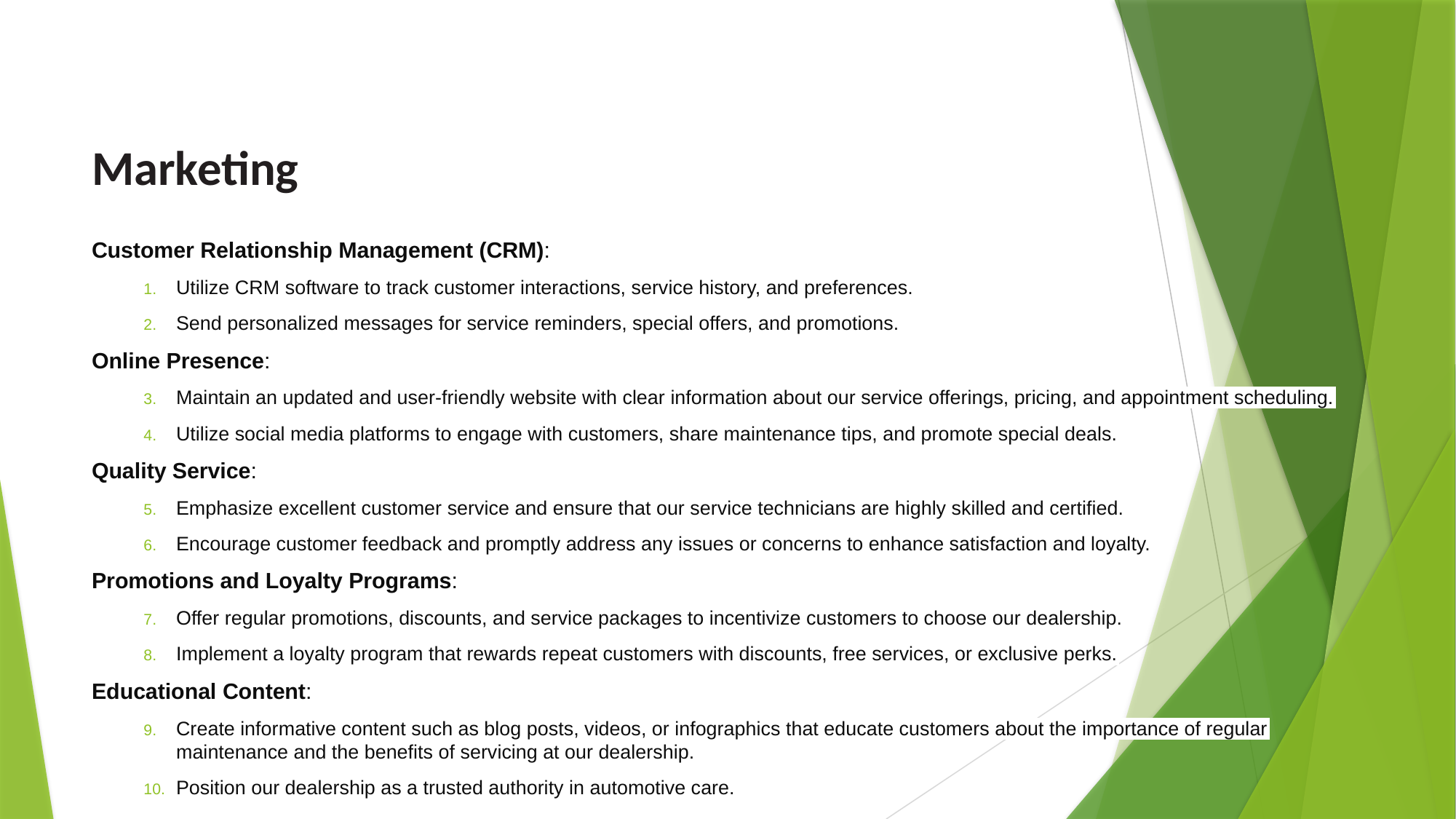

# Marketing
Customer Relationship Management (CRM):
Utilize CRM software to track customer interactions, service history, and preferences.
Send personalized messages for service reminders, special offers, and promotions.
Online Presence:
Maintain an updated and user-friendly website with clear information about our service offerings, pricing, and appointment scheduling.
Utilize social media platforms to engage with customers, share maintenance tips, and promote special deals.
Quality Service:
Emphasize excellent customer service and ensure that our service technicians are highly skilled and certified.
Encourage customer feedback and promptly address any issues or concerns to enhance satisfaction and loyalty.
Promotions and Loyalty Programs:
Offer regular promotions, discounts, and service packages to incentivize customers to choose our dealership.
Implement a loyalty program that rewards repeat customers with discounts, free services, or exclusive perks.
Educational Content:
Create informative content such as blog posts, videos, or infographics that educate customers about the importance of regular maintenance and the benefits of servicing at our dealership.
Position our dealership as a trusted authority in automotive care.